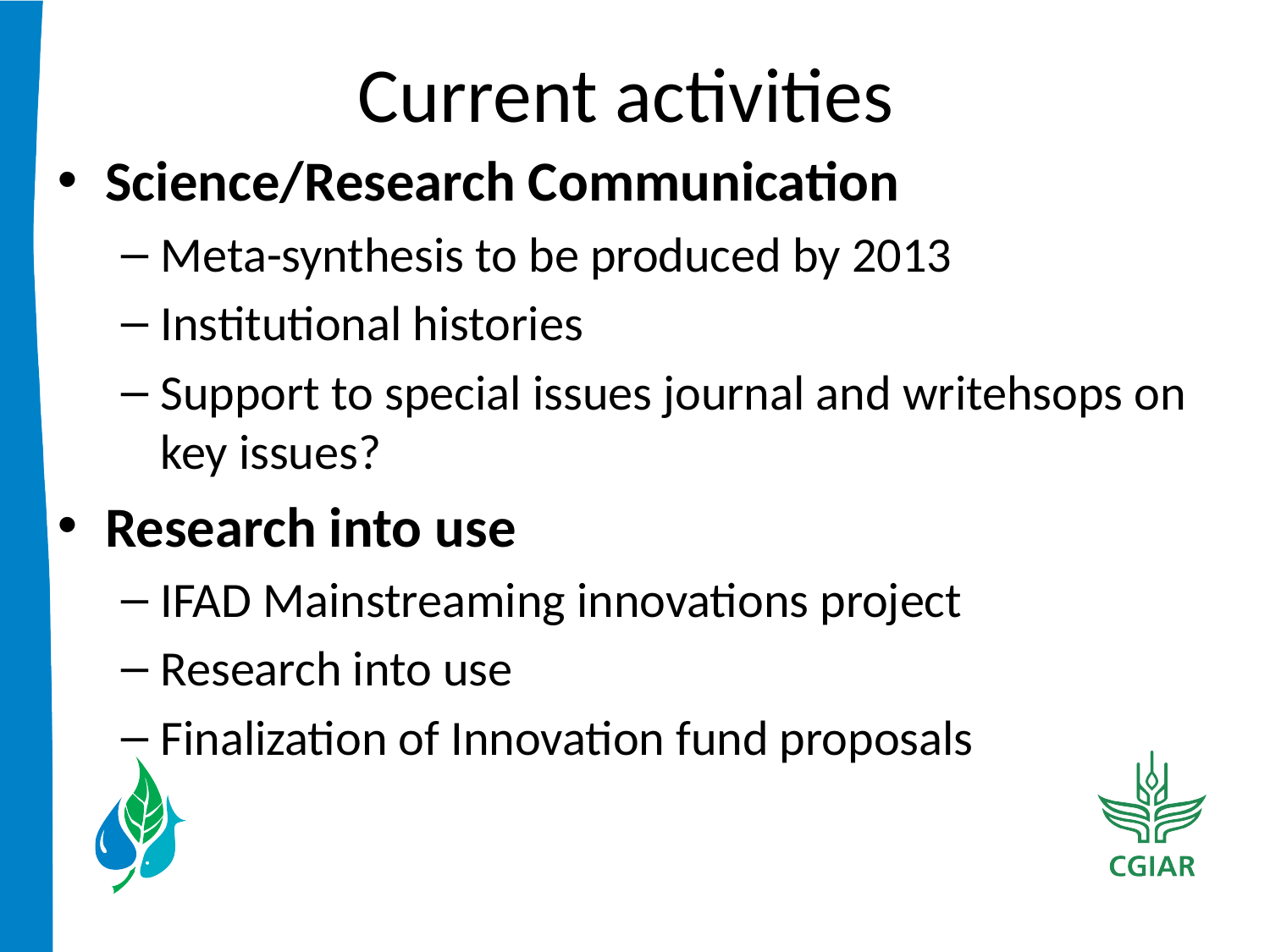

# Current activities
Science/Research Communication
Meta-synthesis to be produced by 2013
Institutional histories
Support to special issues journal and writehsops on key issues?
Research into use
IFAD Mainstreaming innovations project
Research into use
Finalization of Innovation fund proposals